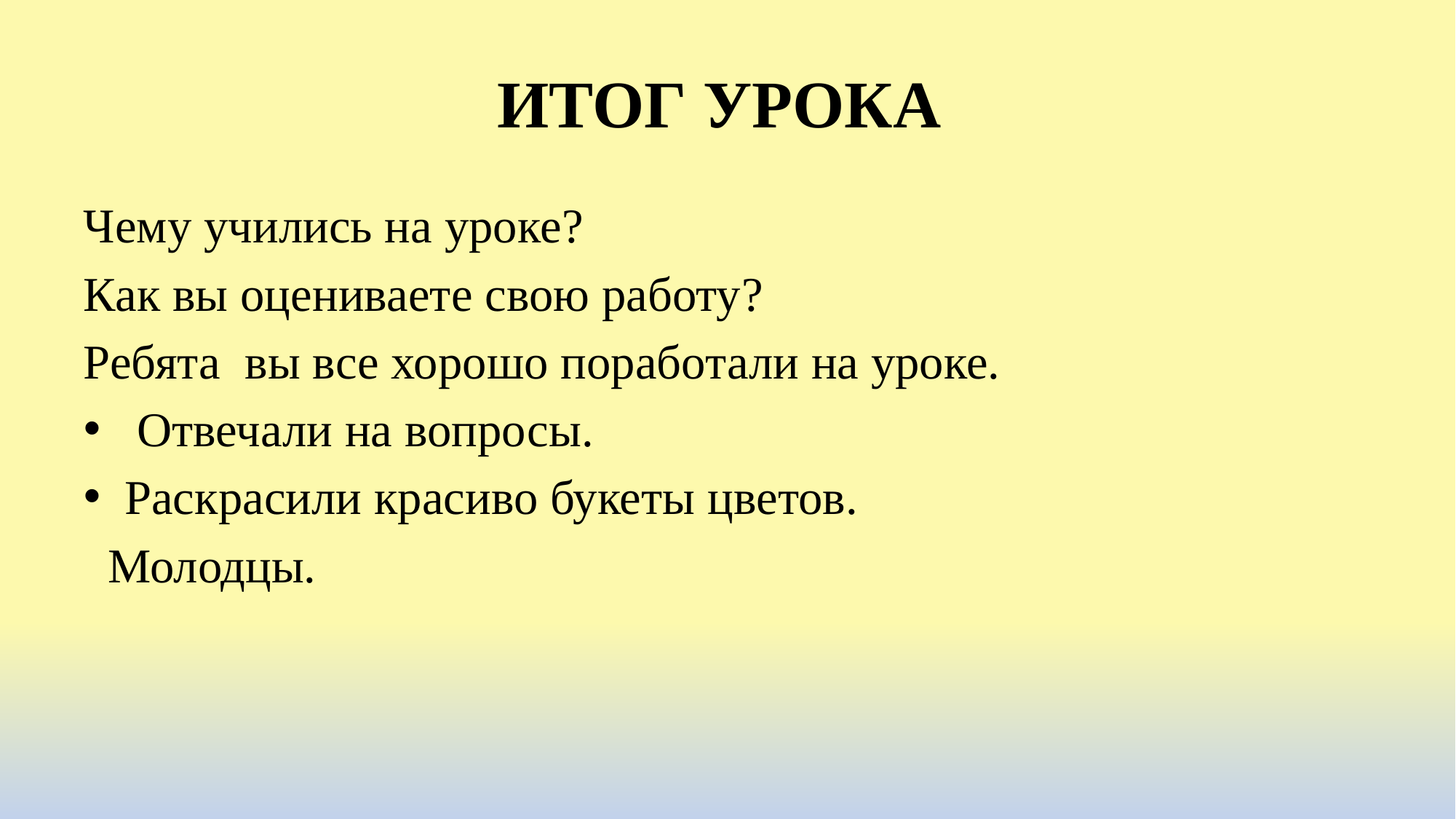

# ИТОГ УРОКА
Чему учились на уроке?
Как вы оцениваете свою работу?
Ребята  вы все хорошо поработали на уроке.
 Отвечали на вопросы.
Раскрасили красиво букеты цветов.
  Молодцы.